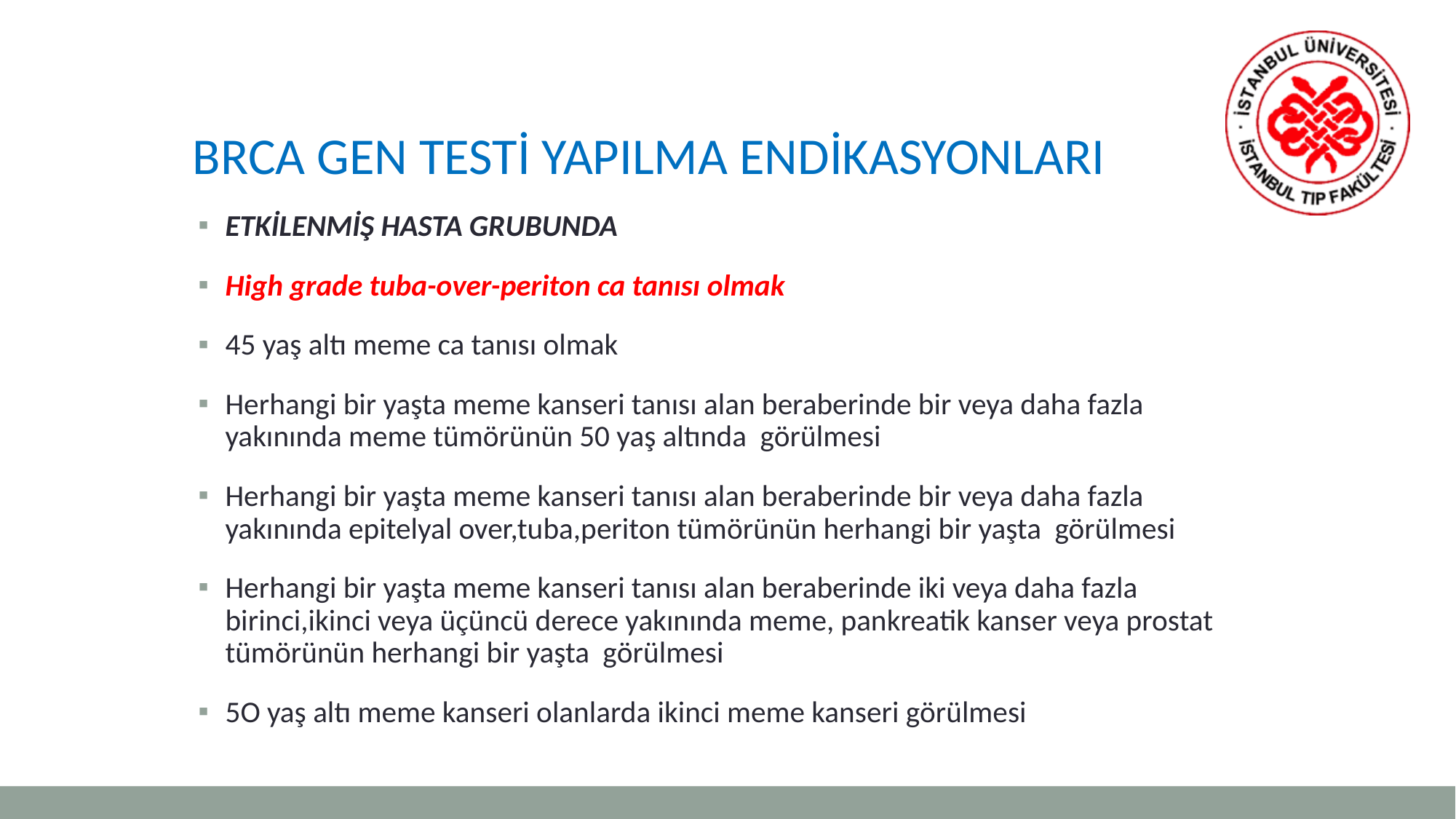

# Brca gen testi yapılma endikasyonları
ETKİLENMİŞ HASTA GRUBUNDA
High grade tuba-over-periton ca tanısı olmak
45 yaş altı meme ca tanısı olmak
Herhangi bir yaşta meme kanseri tanısı alan beraberinde bir veya daha fazla  yakınında meme tümörünün 50 yaş altında  görülmesi
Herhangi bir yaşta meme kanseri tanısı alan beraberinde bir veya daha fazla  yakınında epitelyal over,tuba,periton tümörünün herhangi bir yaşta  görülmesi
Herhangi bir yaşta meme kanseri tanısı alan beraberinde iki veya daha fazla birinci,ikinci veya üçüncü derece yakınında meme, pankreatik kanser veya prostat  tümörünün herhangi bir yaşta  görülmesi
5O yaş altı meme kanseri olanlarda ikinci meme kanseri görülmesi